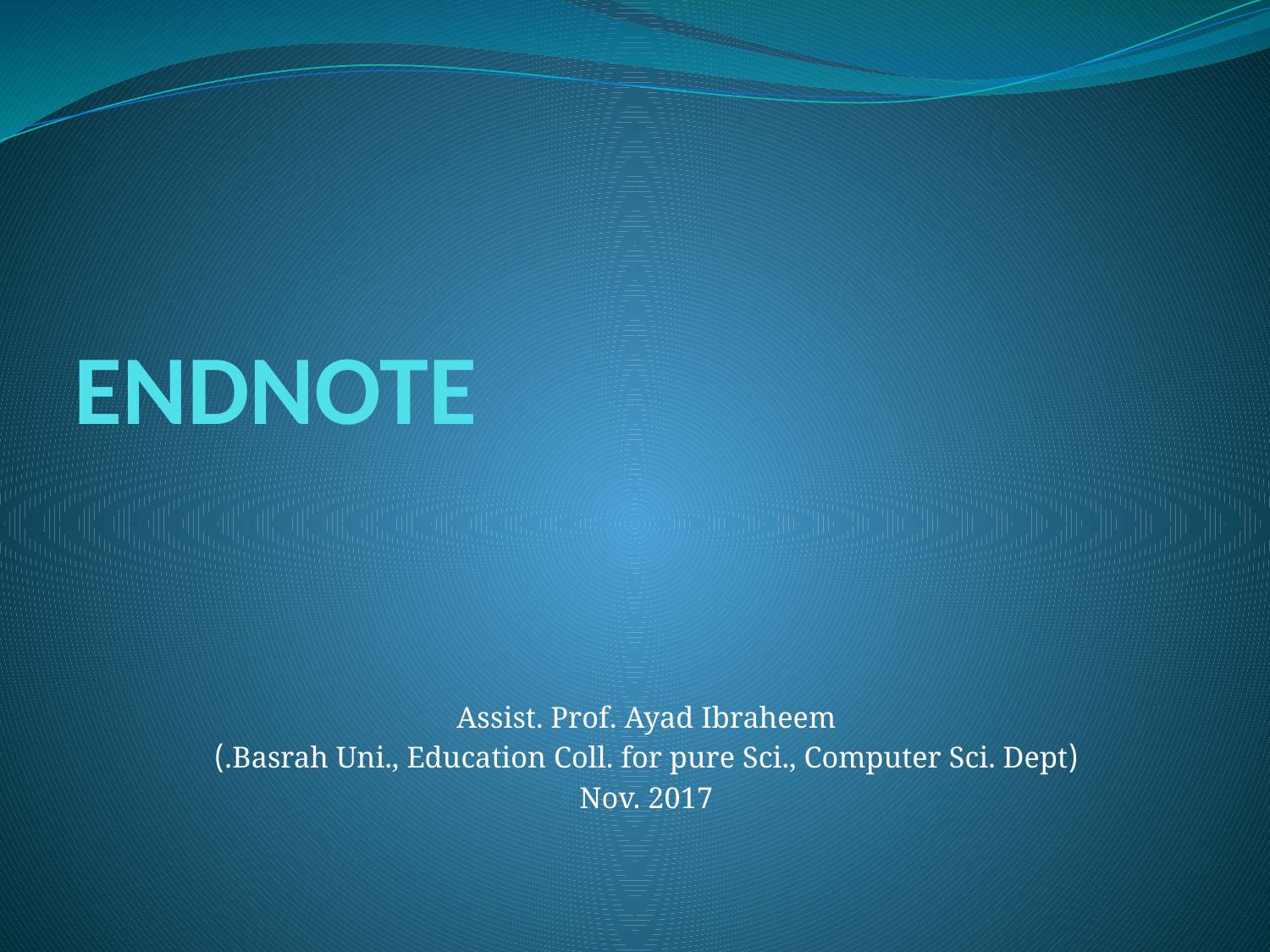

# ENDNOTE
Assist. Prof. Ayad Ibraheem
(Basrah Uni., Education Coll. for pure Sci., Computer Sci. Dept.)
Nov. 2017